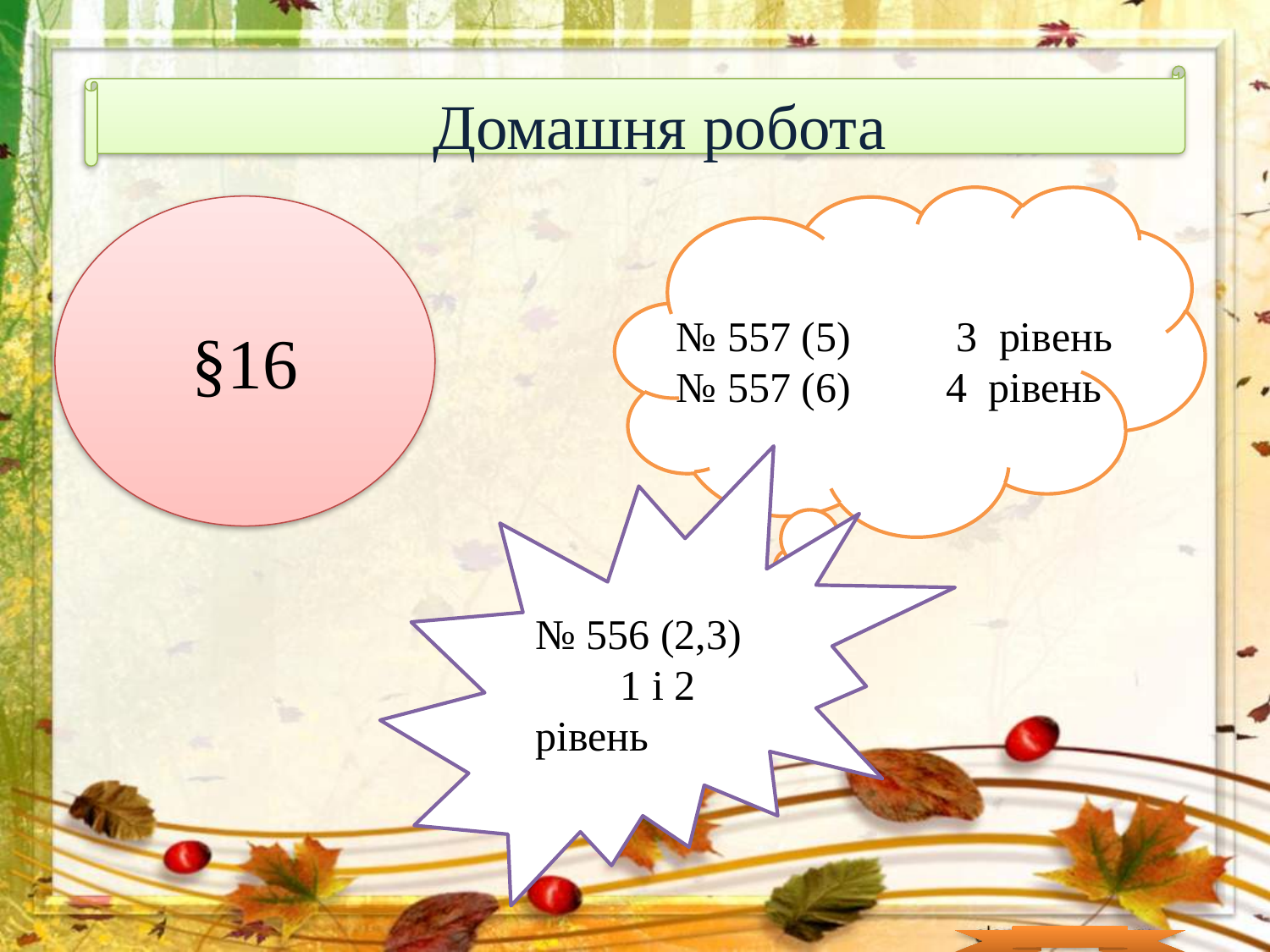

Домашня робота

§16
№ 557 (5)          3  рівень
№ 557 (6)         4  рівень
№ 556 (2,3)          1 і 2  рівень